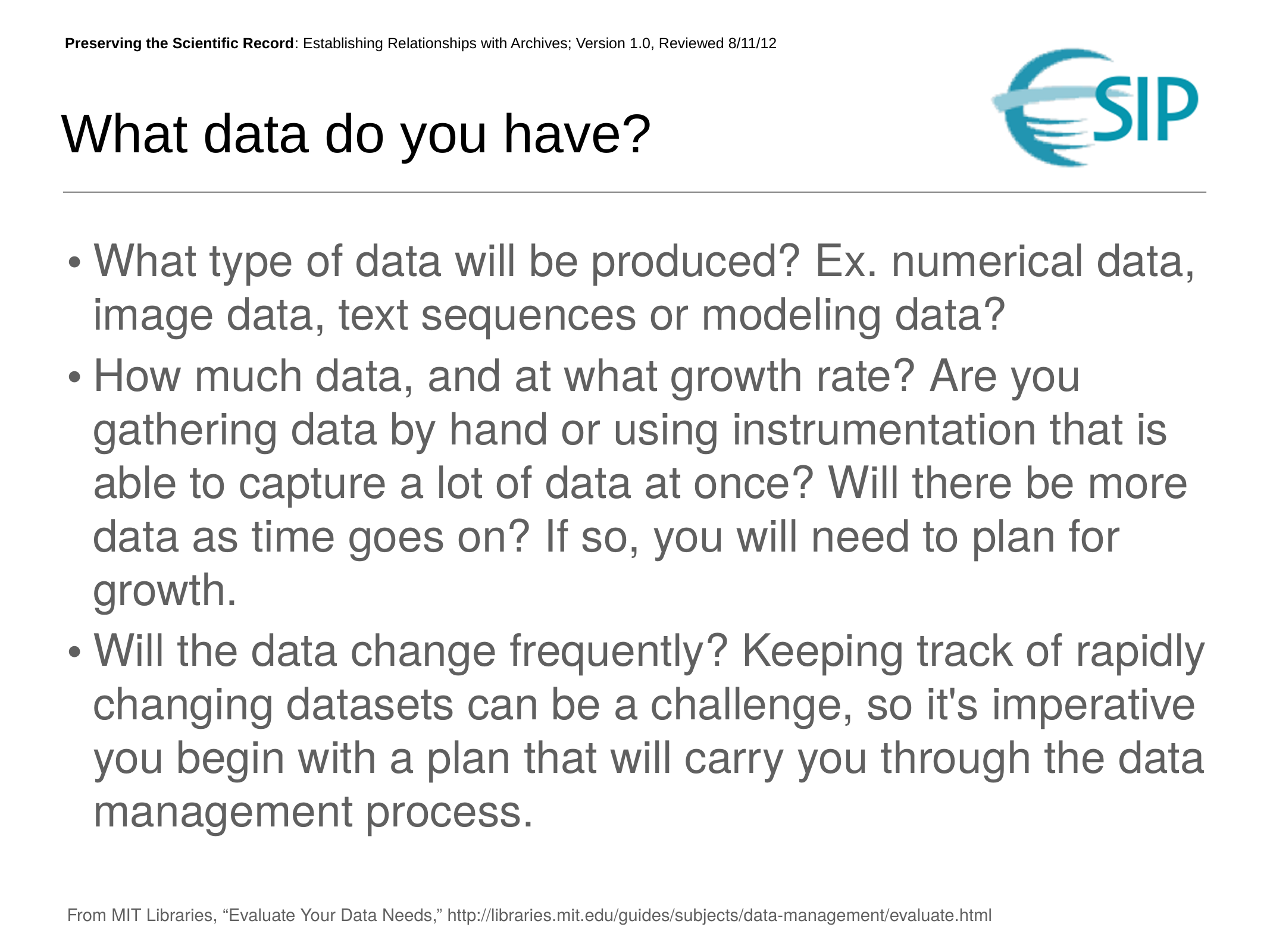

# What data do you have?
What type of data will be produced? Ex. numerical data, image data, text sequences or modeling data?
How much data, and at what growth rate? Are you gathering data by hand or using instrumentation that is able to capture a lot of data at once? Will there be more data as time goes on? If so, you will need to plan for growth.
Will the data change frequently? Keeping track of rapidly changing datasets can be a challenge, so it's imperative you begin with a plan that will carry you through the data management process.

From MIT Libraries, “Evaluate Your Data Needs,” http://libraries.mit.edu/guides/subjects/data-management/evaluate.html